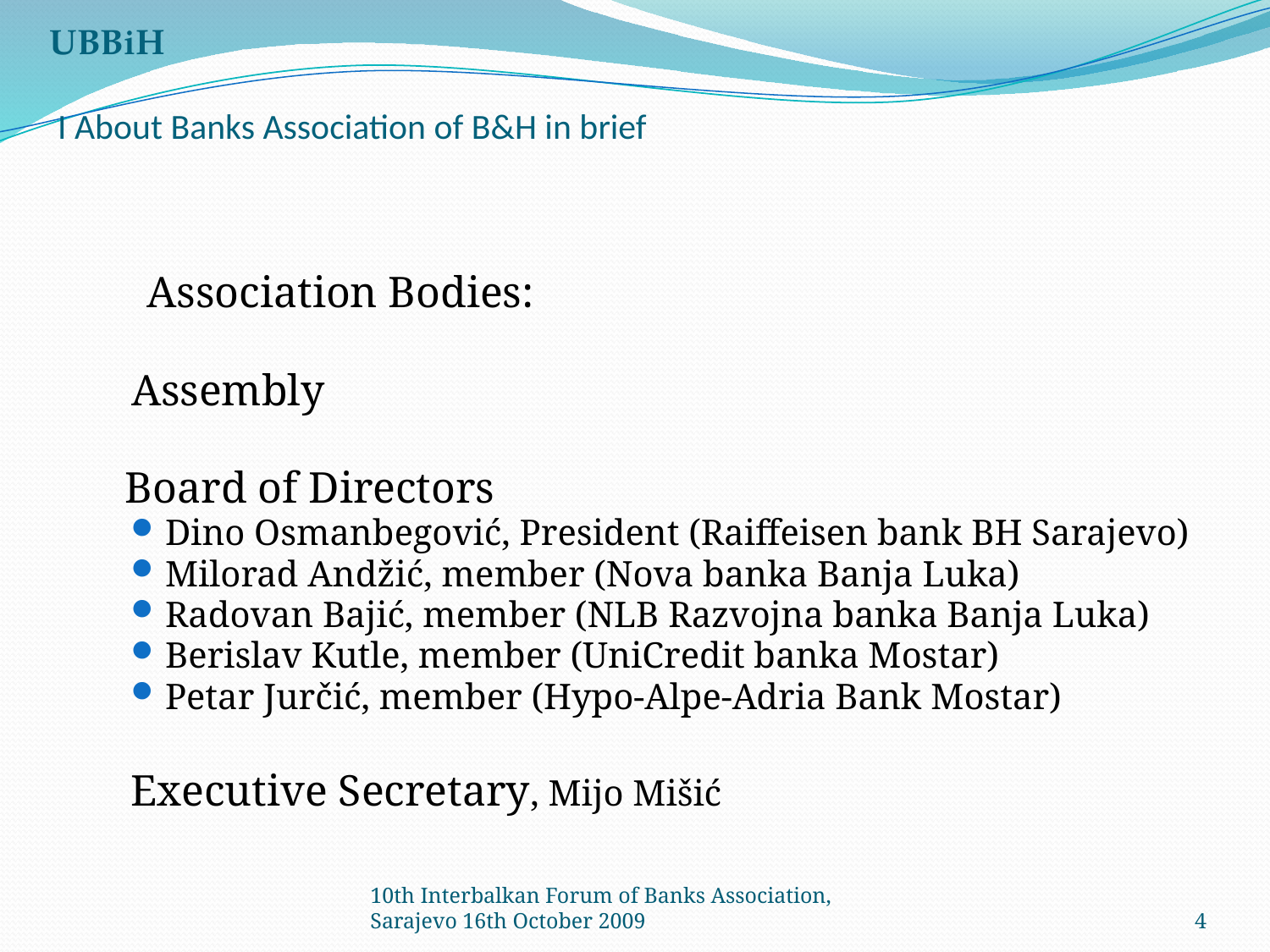

# UBBiH I About Banks Association of B&H in brief
	   Association Bodies:

     Assembly

	 Board of Directors
Dino Osmanbegović, President (Raiffeisen bank BH Sarajevo)
Milorad Andžić, member (Nova banka Banja Luka)
Radovan Bajić, member (NLB Razvojna banka Banja Luka)
Berislav Kutle, member (UniCredit banka Mostar)
Petar Jurčić, member (Hypo-Alpe-Adria Bank Mostar)

Executive Secretary, Mijo Mišić

10th Interbalkan Forum of Banks Association, Sarajevo 16th October 2009
4